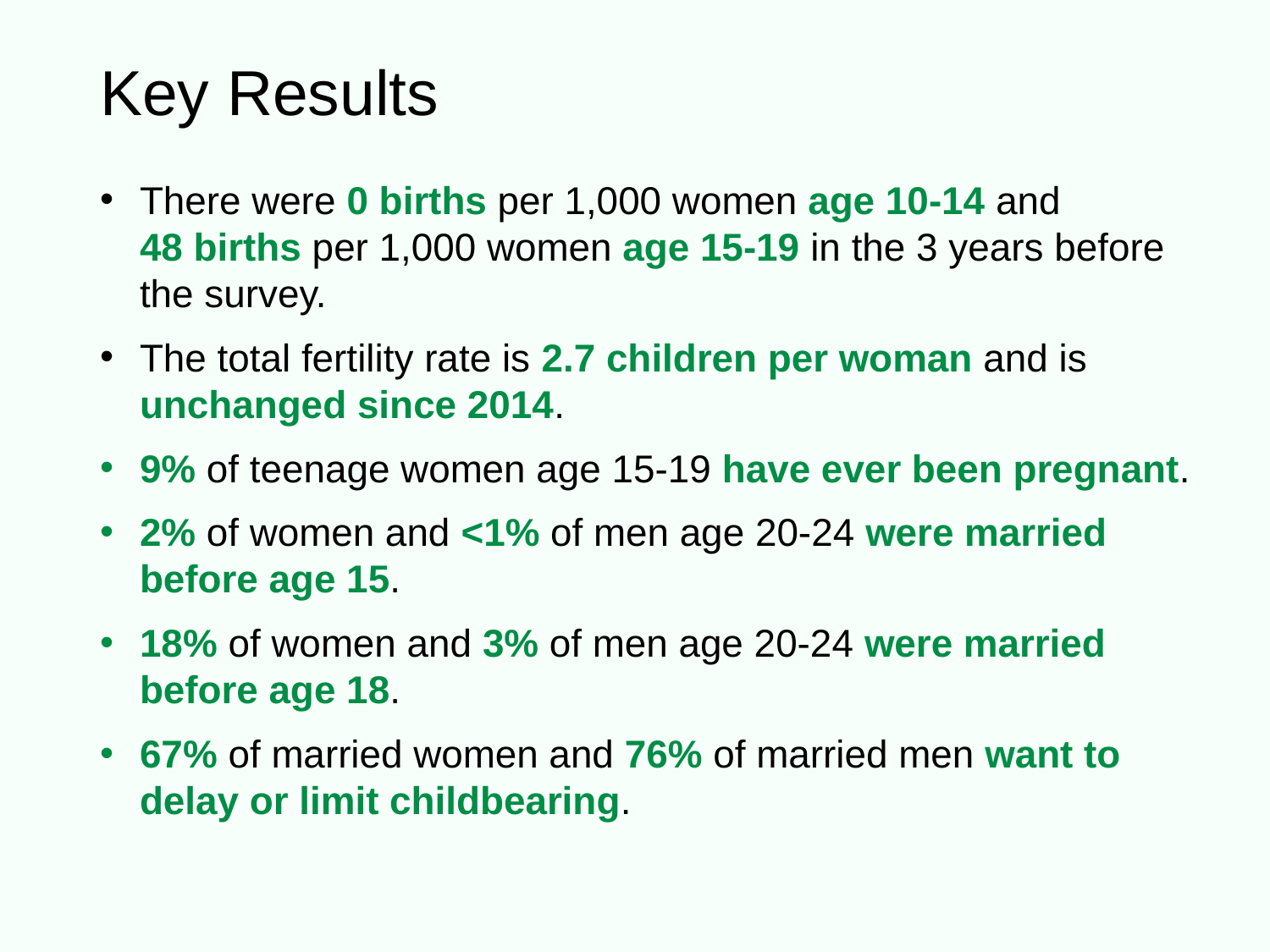

# Key Results
There were 0 births per 1,000 women age 10-14 and
48 births per 1,000 women age 15-19 in the 3 years before the survey.
The total fertility rate is 2.7 children per woman and is unchanged since 2014.
9% of teenage women age 15-19 have ever been pregnant.
2% of women and <1% of men age 20-24 were married before age 15.
18% of women and 3% of men age 20-24 were married before age 18.
67% of married women and 76% of married men want to delay or limit childbearing.